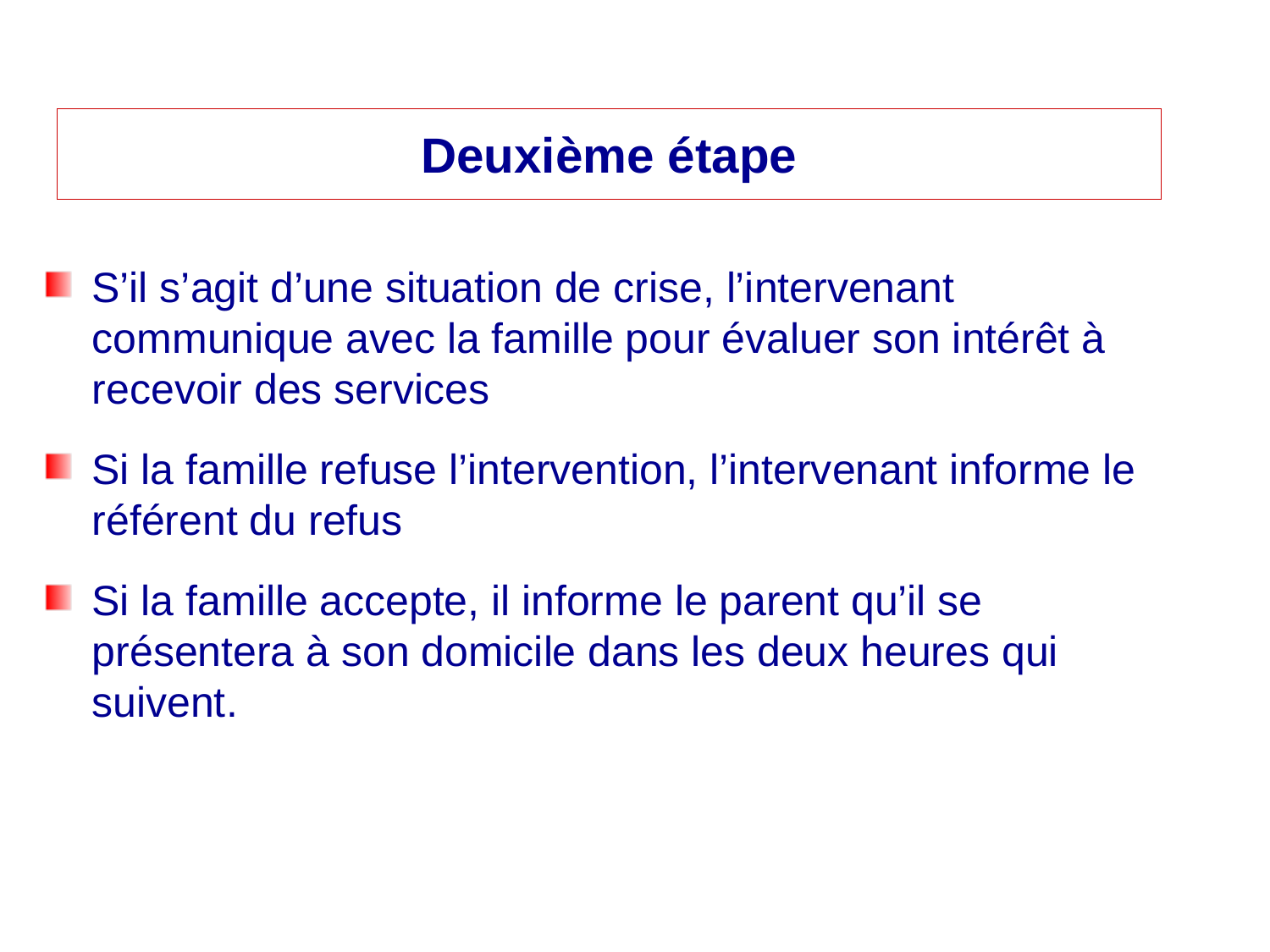

# Deuxième étape
S’il s’agit d’une situation de crise, l’intervenant communique avec la famille pour évaluer son intérêt à recevoir des services
Si la famille refuse l’intervention, l’intervenant informe le référent du refus
Si la famille accepte, il informe le parent qu’il se présentera à son domicile dans les deux heures qui suivent.